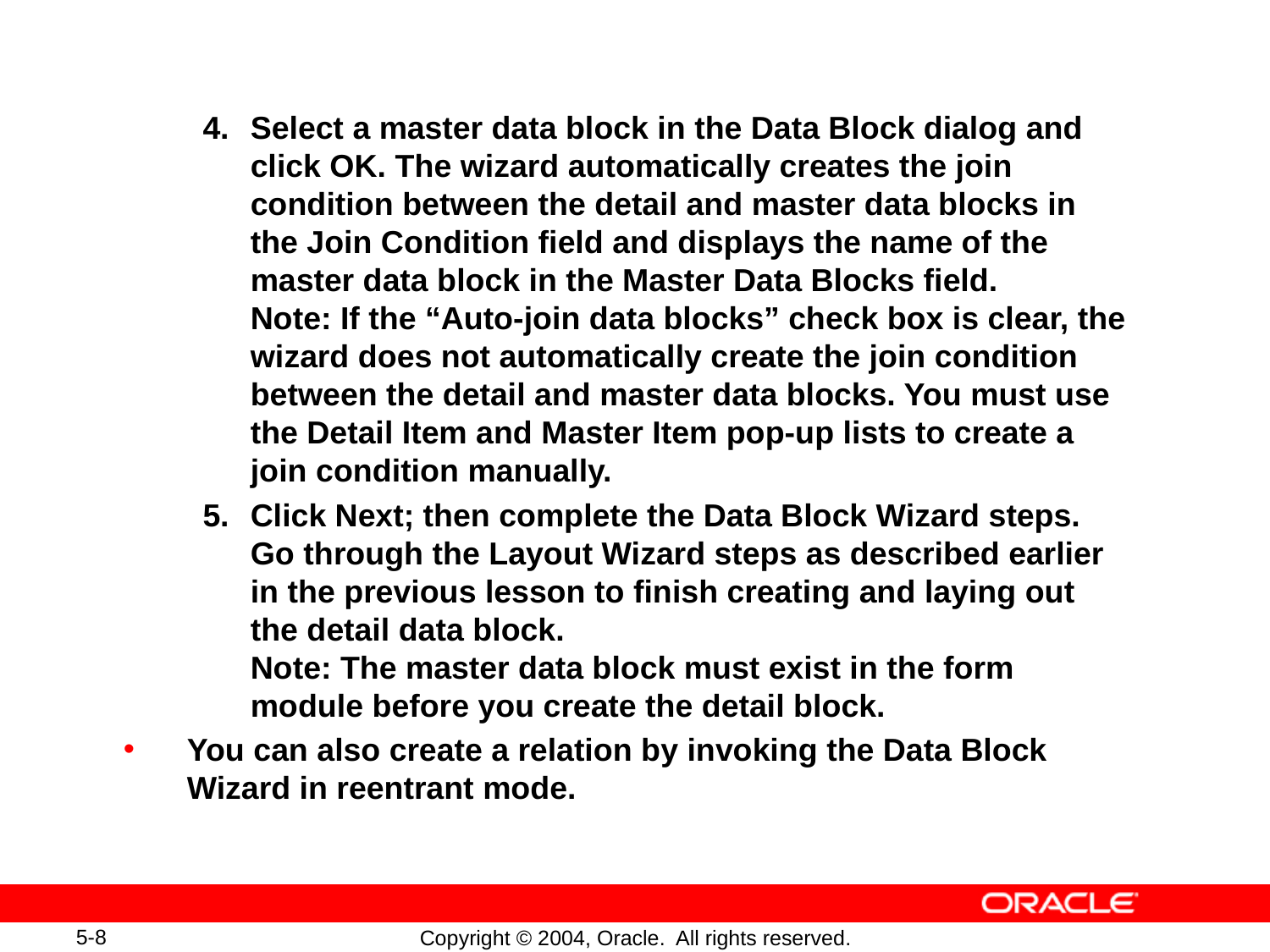

4.	Select a master data block in the Data Block dialog and click OK. The wizard automatically creates the join condition between the detail and master data blocks in the Join Condition field and displays the name of the master data block in the Master Data Blocks field.
Note: If the “Auto-join data blocks” check box is clear, the wizard does not automatically create the join condition between the detail and master data blocks. You must use the Detail Item and Master Item pop-up lists to create a join condition manually.
5.	Click Next; then complete the Data Block Wizard steps. Go through the Layout Wizard steps as described earlier in the previous lesson to finish creating and laying out the detail data block.
Note: The master data block must exist in the form module before you create the detail block.
You can also create a relation by invoking the Data Block Wizard in reentrant mode.